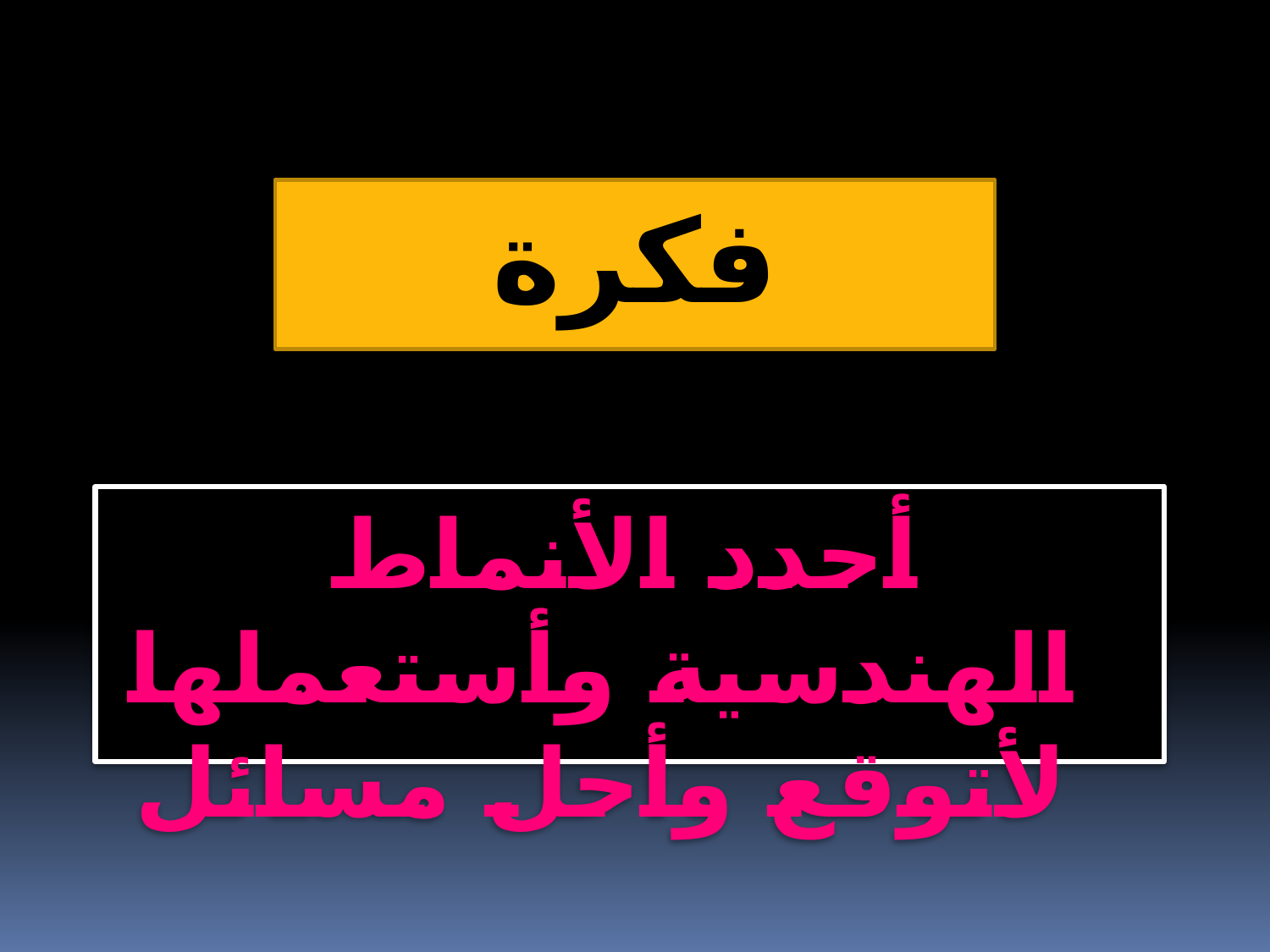

فكرة الدرس
أحدد الأنماط الهندسية وأستعملها لأتوقع وأحل مسائل